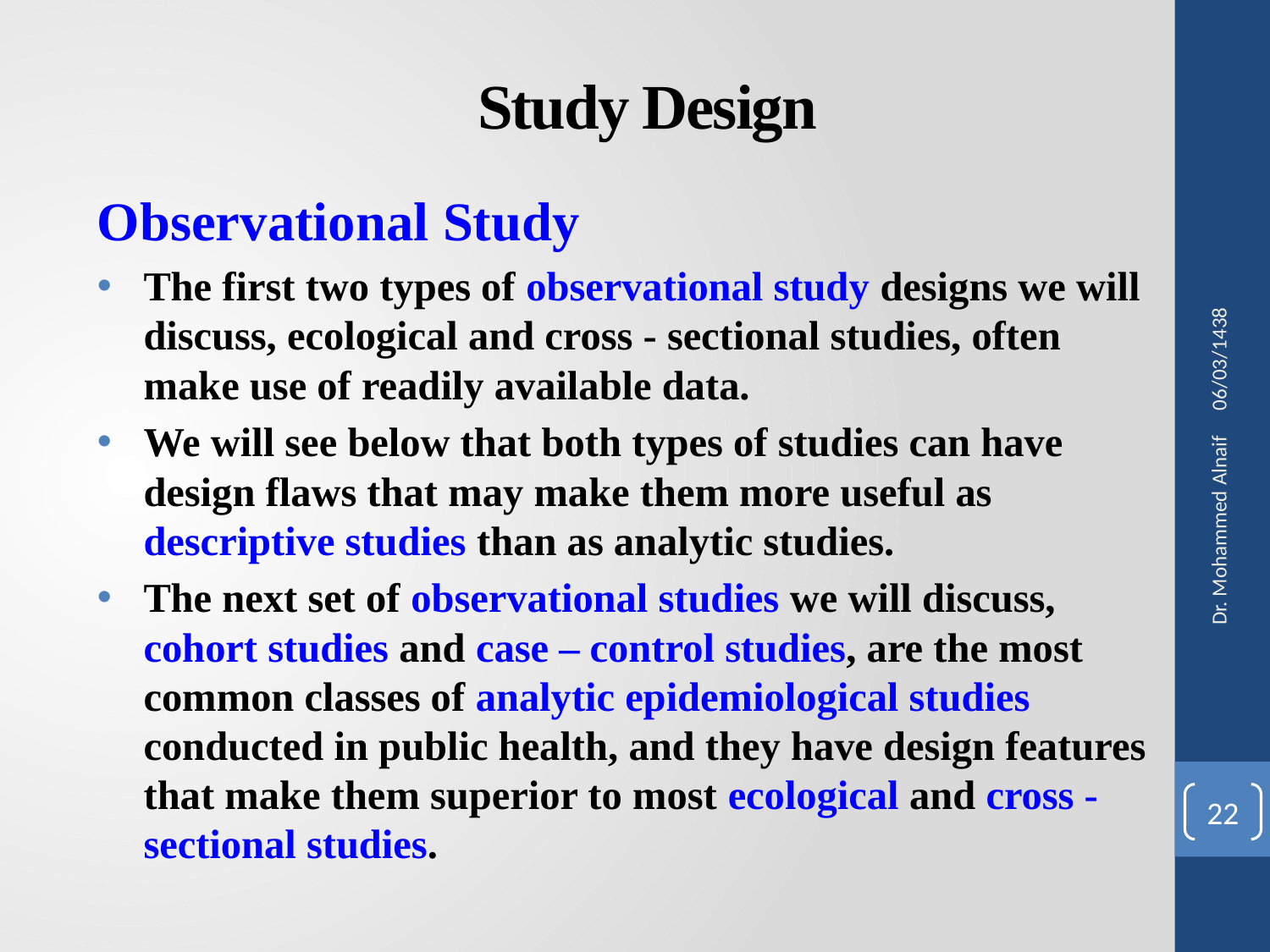

# Study Design
Observational Study
The first two types of observational study designs we will discuss, ecological and cross - sectional studies, often make use of readily available data.
We will see below that both types of studies can have design flaws that may make them more useful as descriptive studies than as analytic studies.
The next set of observational studies we will discuss, cohort studies and case – control studies, are the most common classes of analytic epidemiological studies conducted in public health, and they have design features that make them superior to most ecological and cross - sectional studies.
06/03/1438
Dr. Mohammed Alnaif
22